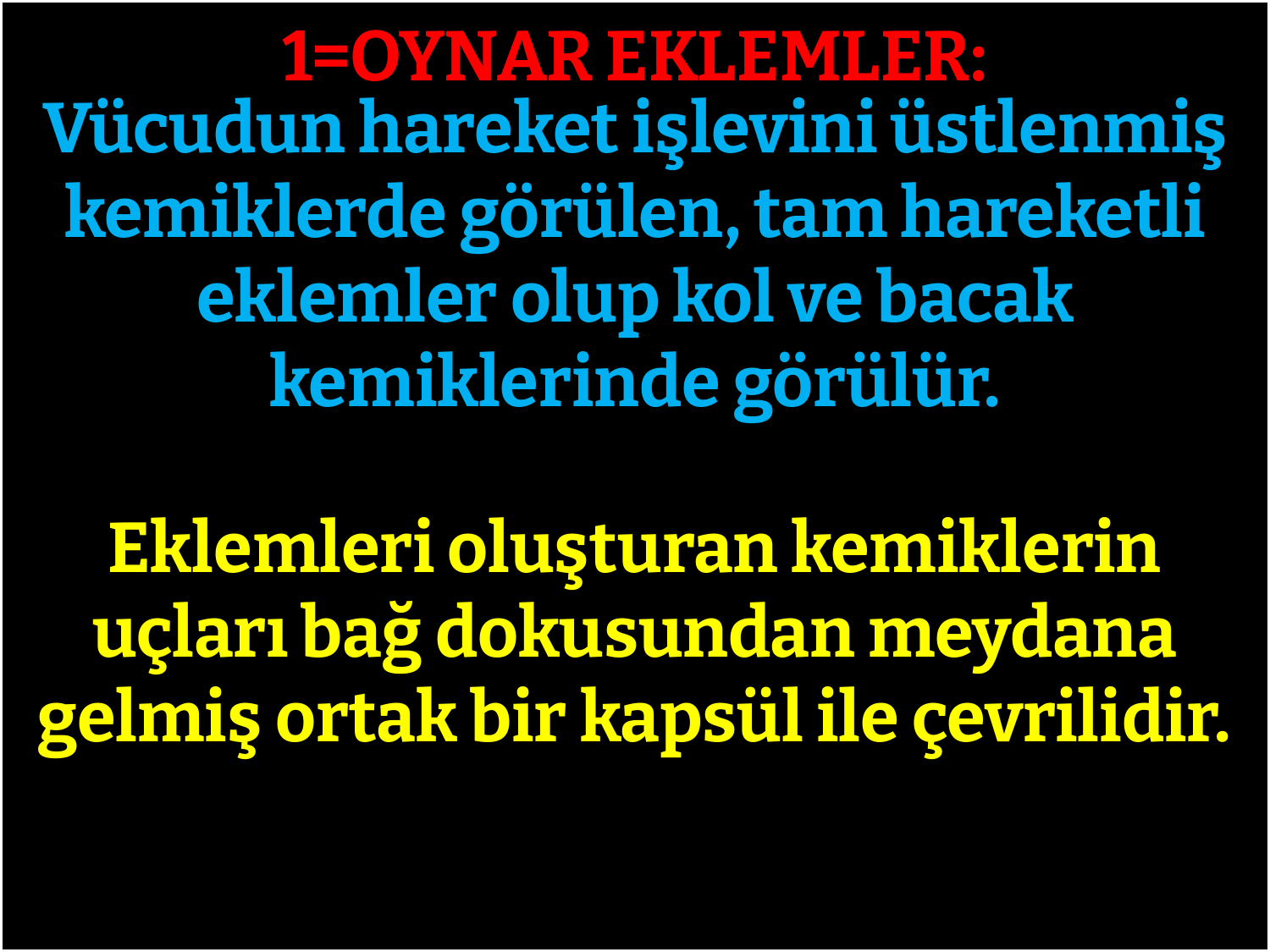

1=OYNAR EKLEMLER:
Vücudun hareket işlevini üstlenmiş kemiklerde görülen, tam hareketli eklemler olup kol ve bacak kemiklerinde görülür.
#
Eklemleri oluşturan kemiklerin uçları bağ dokusundan meydana gelmiş ortak bir kapsül ile çevrilidir.